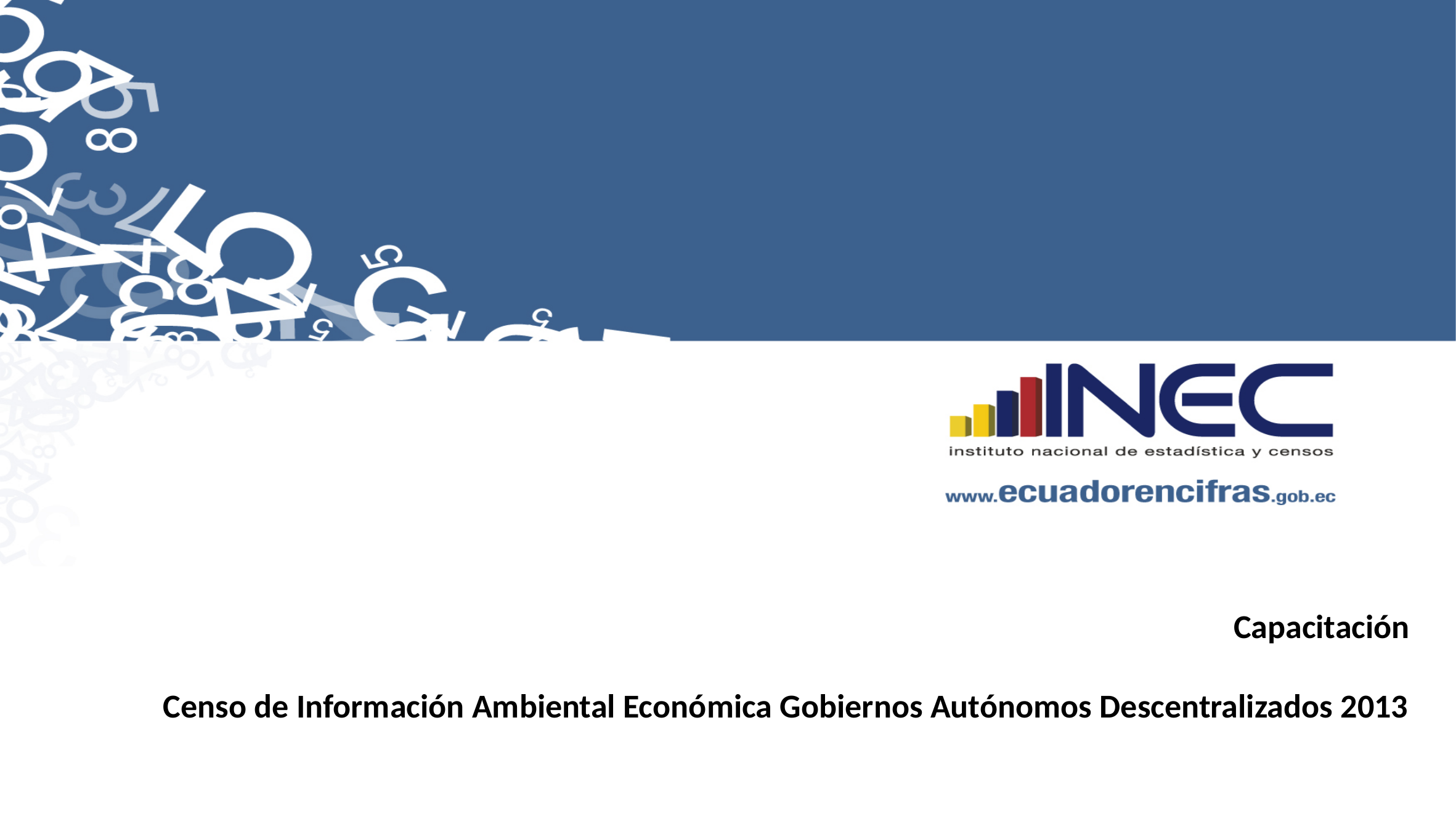

Capacitación

Censo de Información Ambiental Económica Gobiernos Autónomos Descentralizados 2013